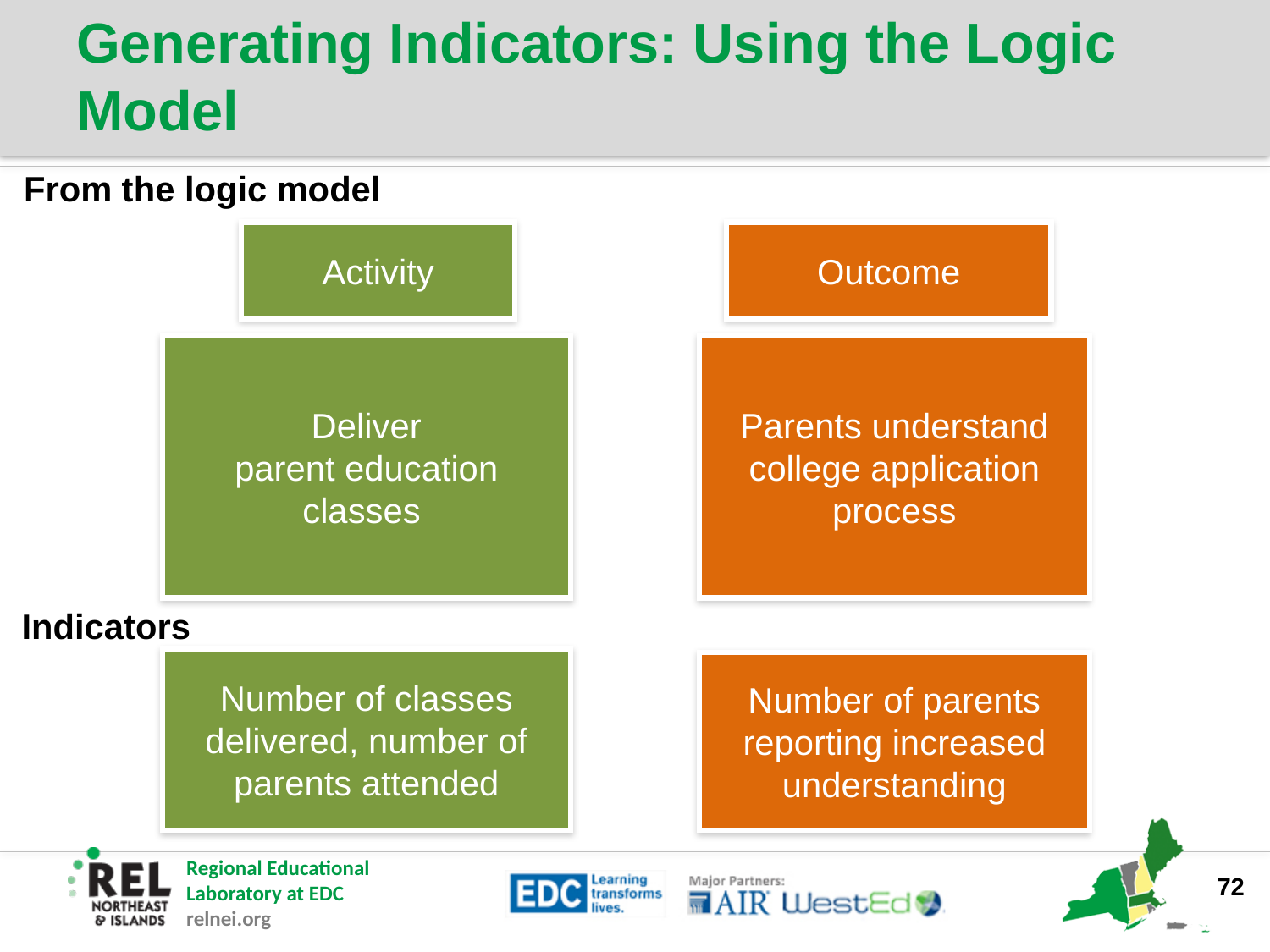

# Generating Indicators: Using the Logic Model

From the logic model
Activity
Outcome
Deliver
parent education classes
Parents understand college application process
Indicators
Number of classes delivered, number of parents attended
Number of parents reporting increased understanding
72